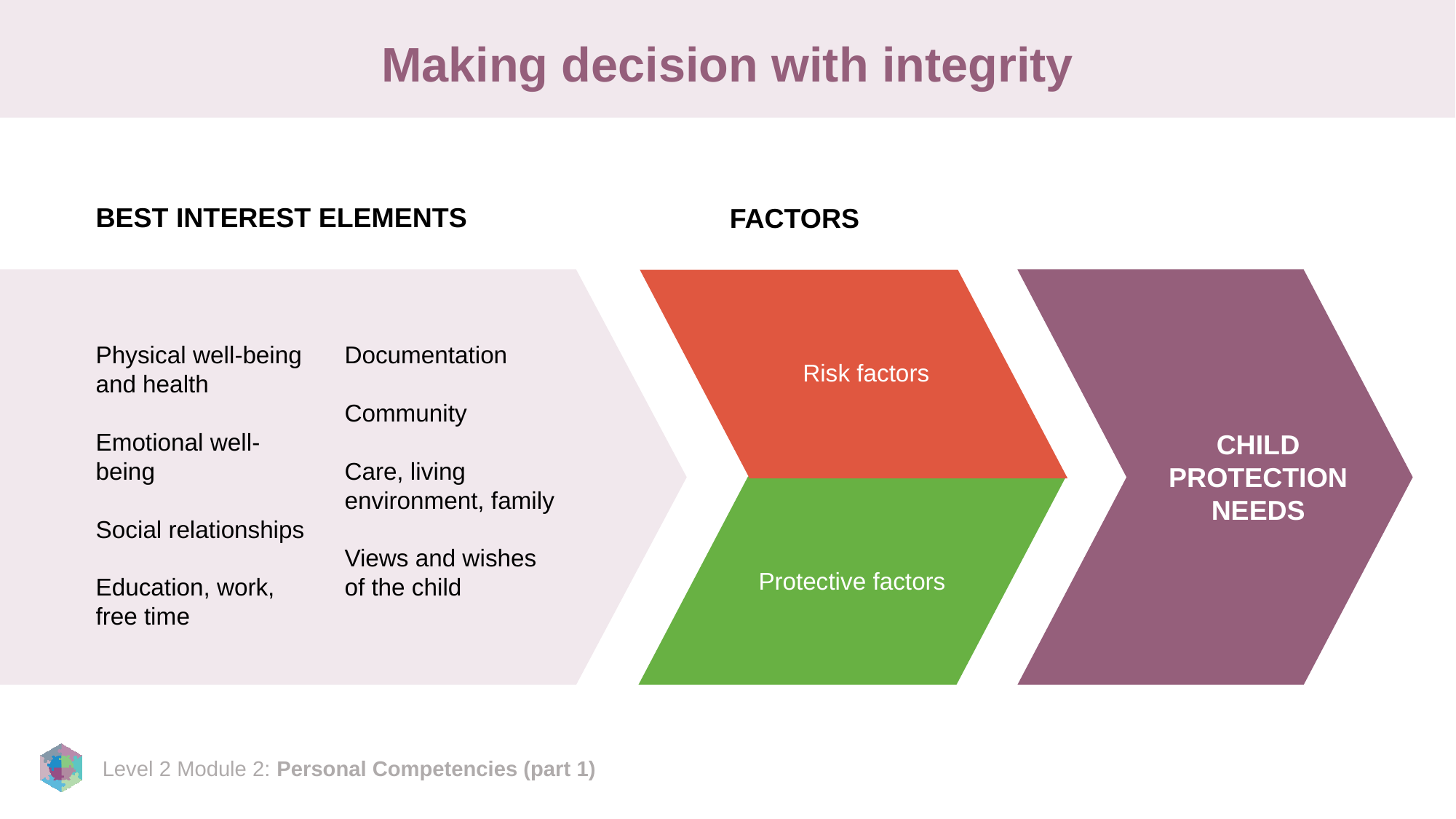

# Making decision with integrity
BEST INTEREST ELEMENTS
FACTORS

Physical well-being and health

Emotional well-being

Social relationships

Education, work, free time
Documentation

Community

Care, living environment, family

Views and wishes of the child

Risk factors
CHILD PROTECTION NEEDS
Protective factors